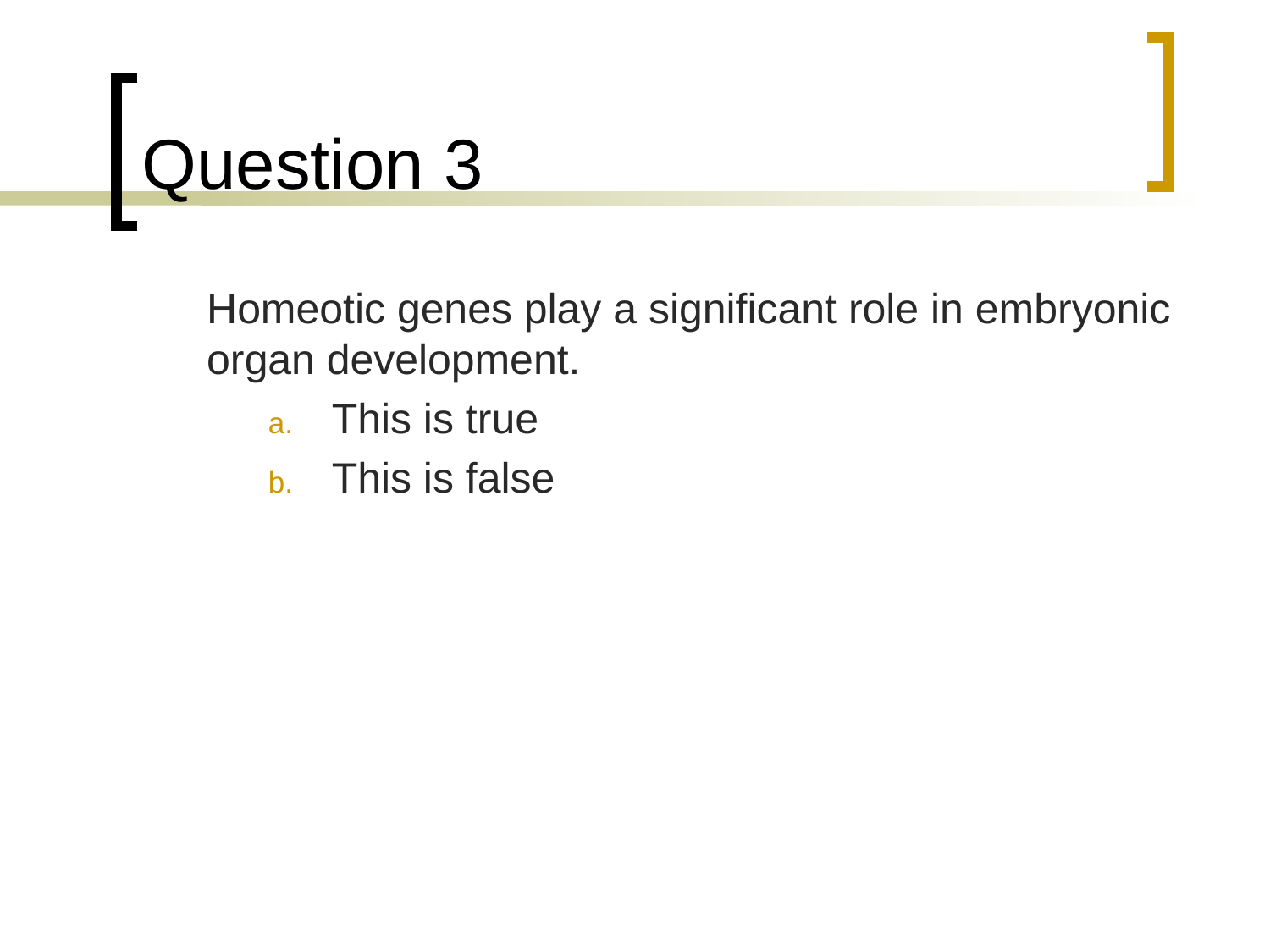

# Question 3
	Homeotic genes play a significant role in embryonic organ development.
This is true
This is false